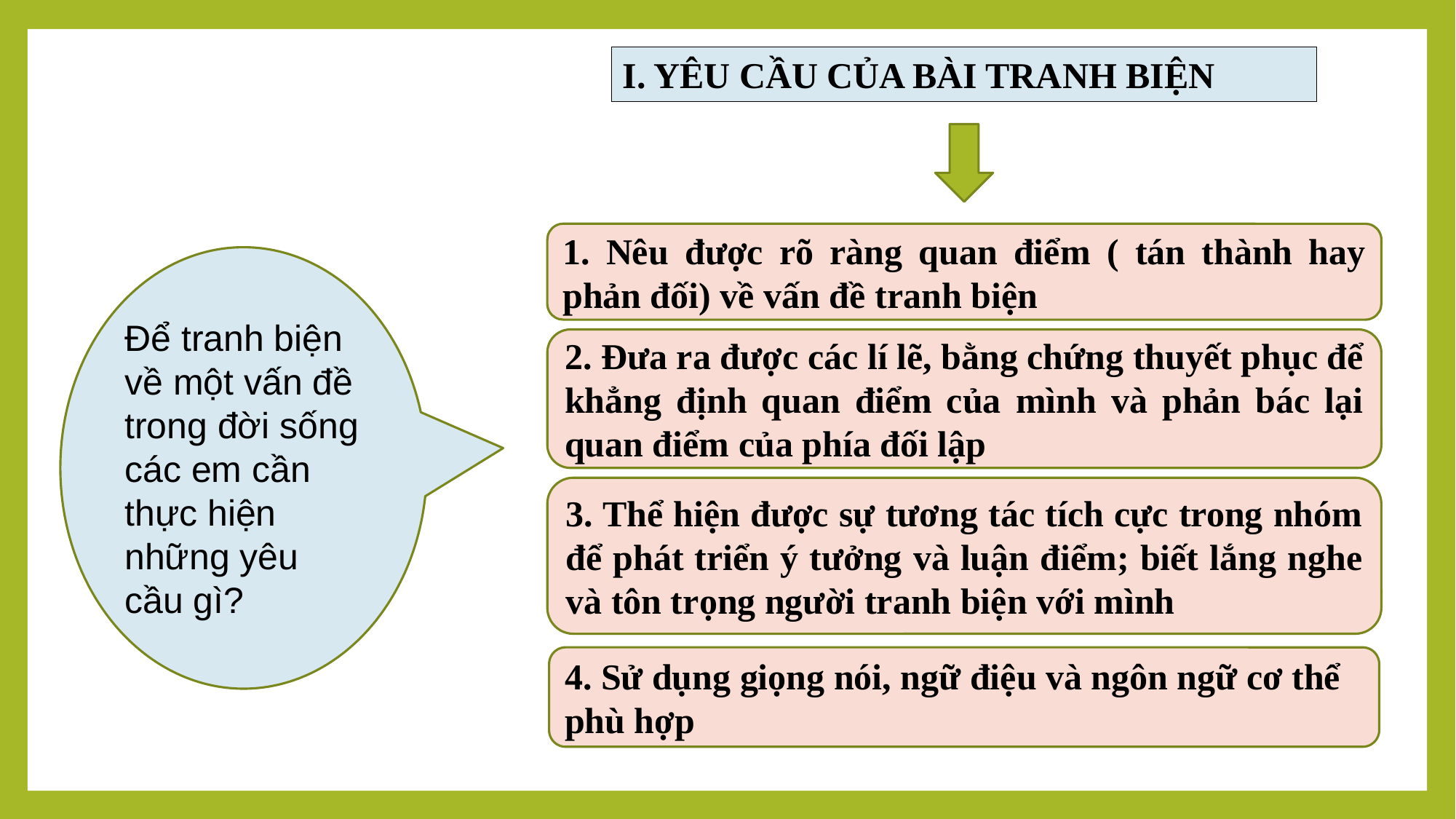

I. YÊU CẦU CỦA BÀI TRANH BIỆN

1. Nêu được rõ ràng quan điểm ( tán thành hay phản đối) về vấn đề tranh biện
Để tranh biện về một vấn đề trong đời sống các em cần thực hiện những yêu cầu gì?
2. Đưa ra được các lí lẽ, bằng chứng thuyết phục để khẳng định quan điểm của mình và phản bác lại quan điểm của phía đối lập
3. Thể hiện được sự tương tác tích cực trong nhóm để phát triển ý tưởng và luận điểm; biết lắng nghe và tôn trọng người tranh biện với mình
4. Sử dụng giọng nói, ngữ điệu và ngôn ngữ cơ thể phù hợp